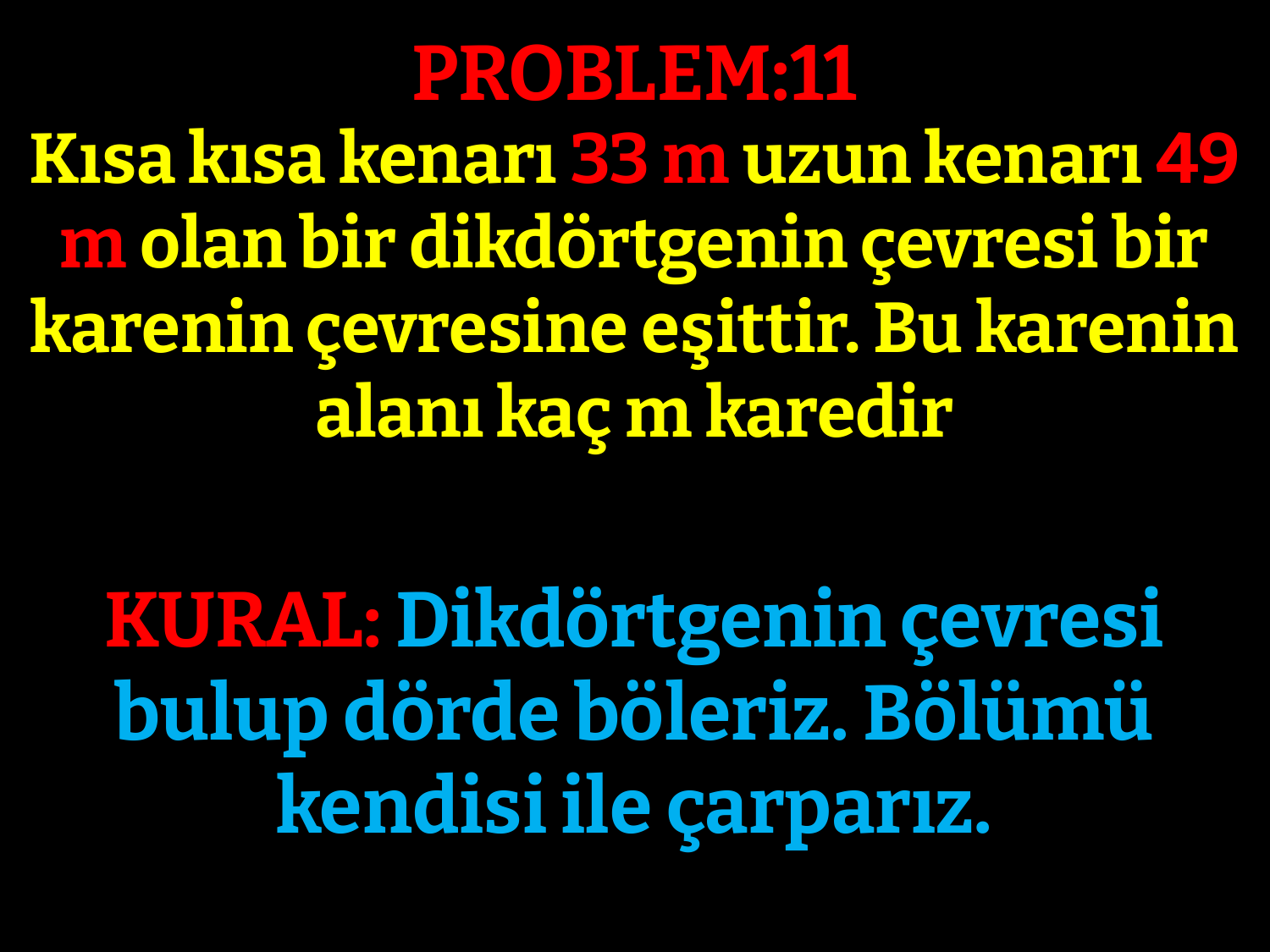

PROBLEM:11
Kısa kısa kenarı 33 m uzun kenarı 49 m olan bir dikdörtgenin çevresi bir karenin çevresine eşittir. Bu karenin alanı kaç m karedir
#
KURAL: Dikdörtgenin çevresi bulup dörde böleriz. Bölümü kendisi ile çarparız.